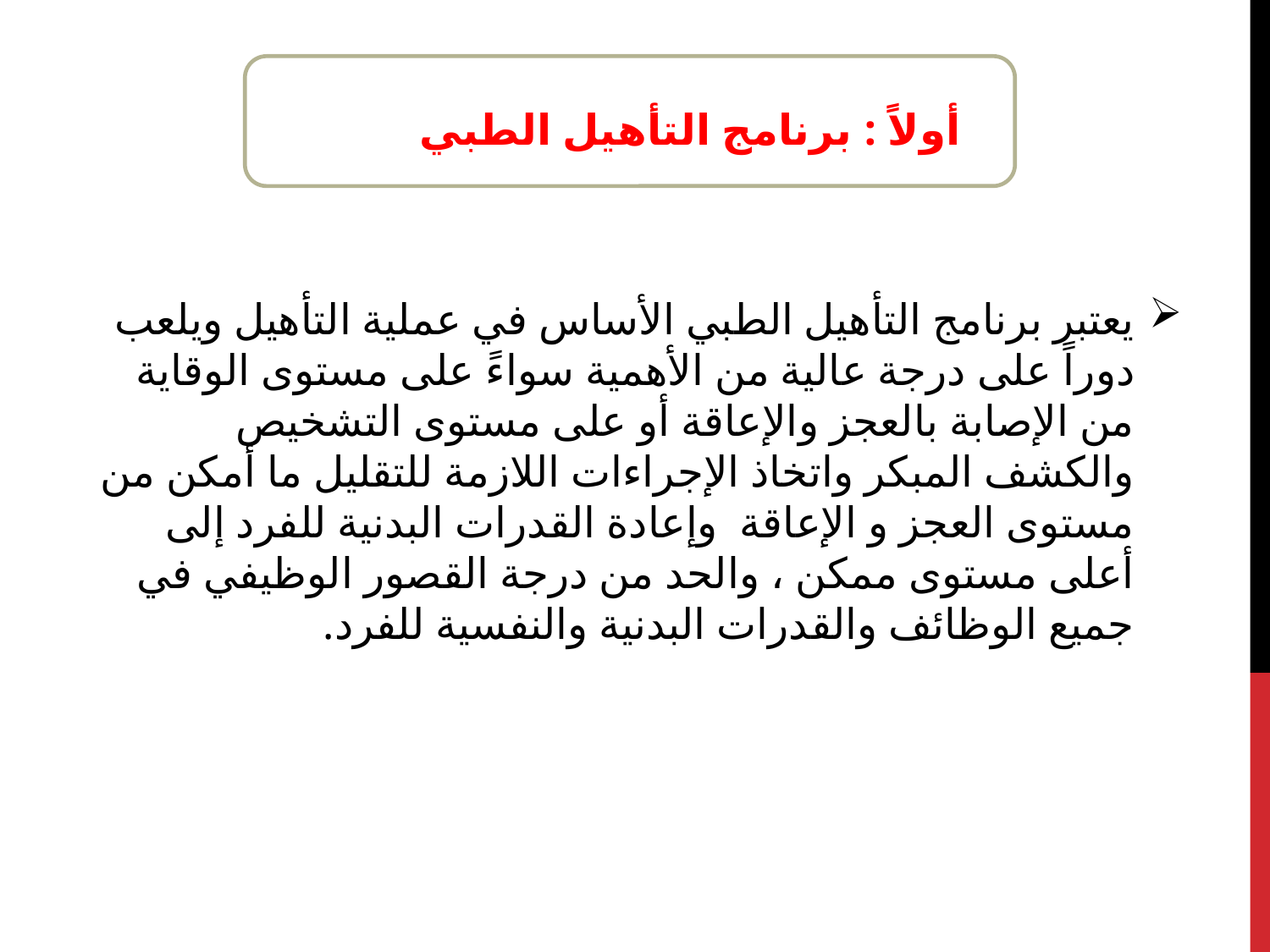

أولاً : برنامج التأهيل الطبي
يعتبر برنامج التأهيل الطبي الأساس في عملية التأهيل ويلعب دوراً على درجة عالية من الأهمية سواءً على مستوى الوقاية من الإصابة بالعجز والإعاقة أو على مستوى التشخيص والكشف المبكر واتخاذ الإجراءات اللازمة للتقليل ما أمكن من مستوى العجز و الإعاقة  وإعادة القدرات البدنية للفرد إلى أعلى مستوى ممكن ، والحد من درجة القصور الوظيفي في جميع الوظائف والقدرات البدنية والنفسية للفرد.